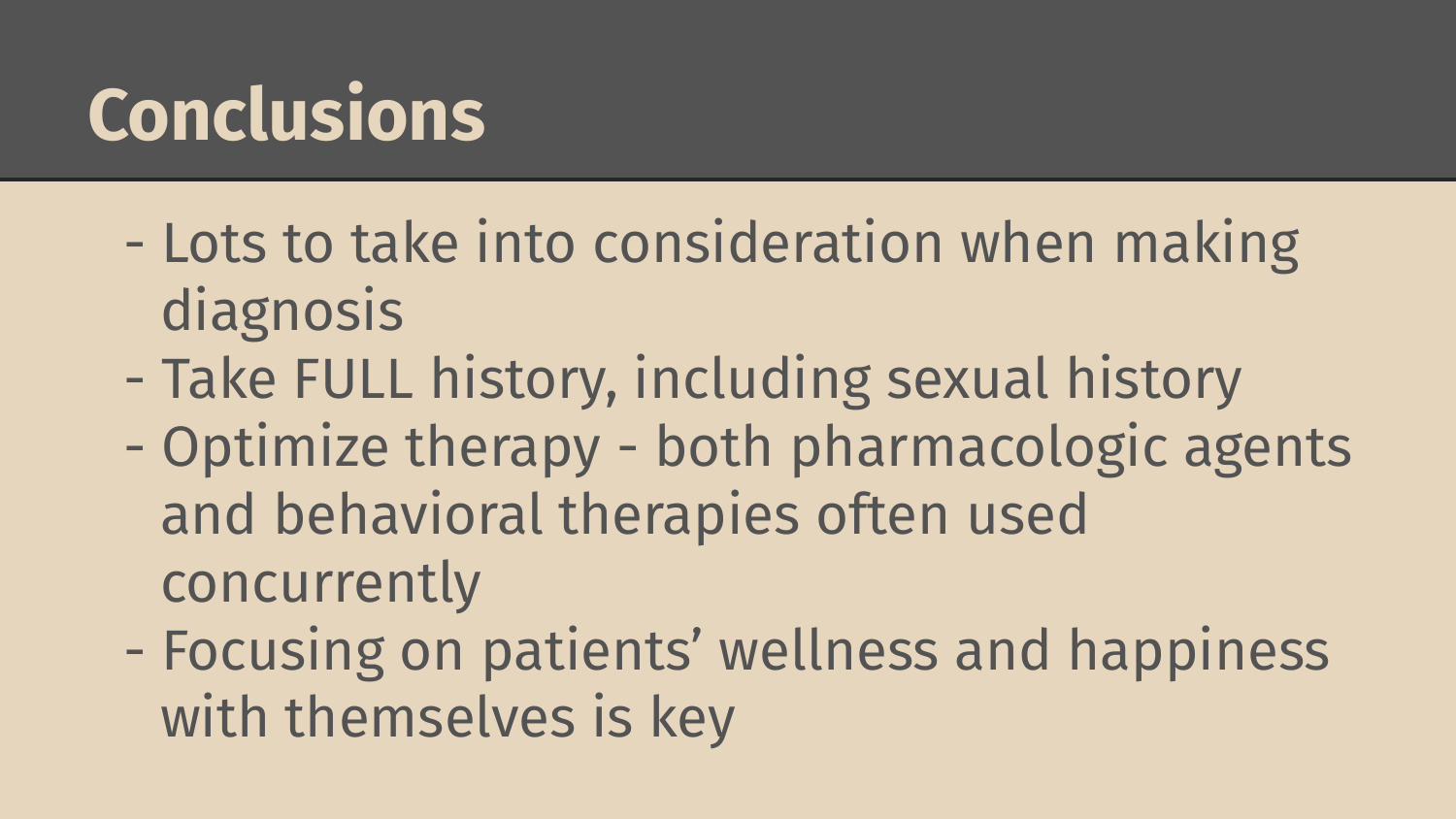

# Conclusions
- Lots to take into consideration when making diagnosis
- Take FULL history, including sexual history
- Optimize therapy - both pharmacologic agents and behavioral therapies often used concurrently
- Focusing on patients’ wellness and happiness with themselves is key